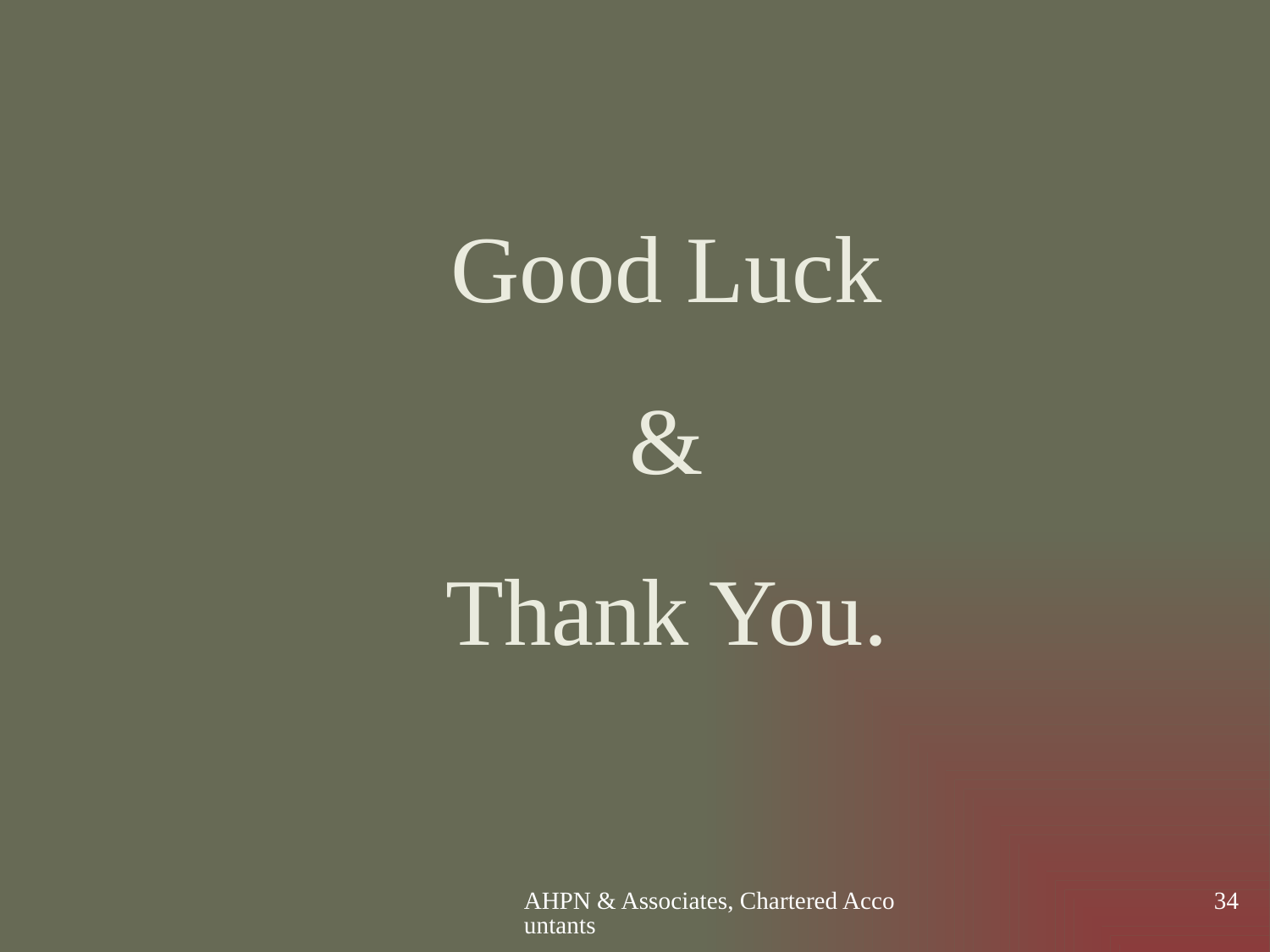

# Good Luck & Thank You.
AHPN & Associates, Chartered Accountants
34